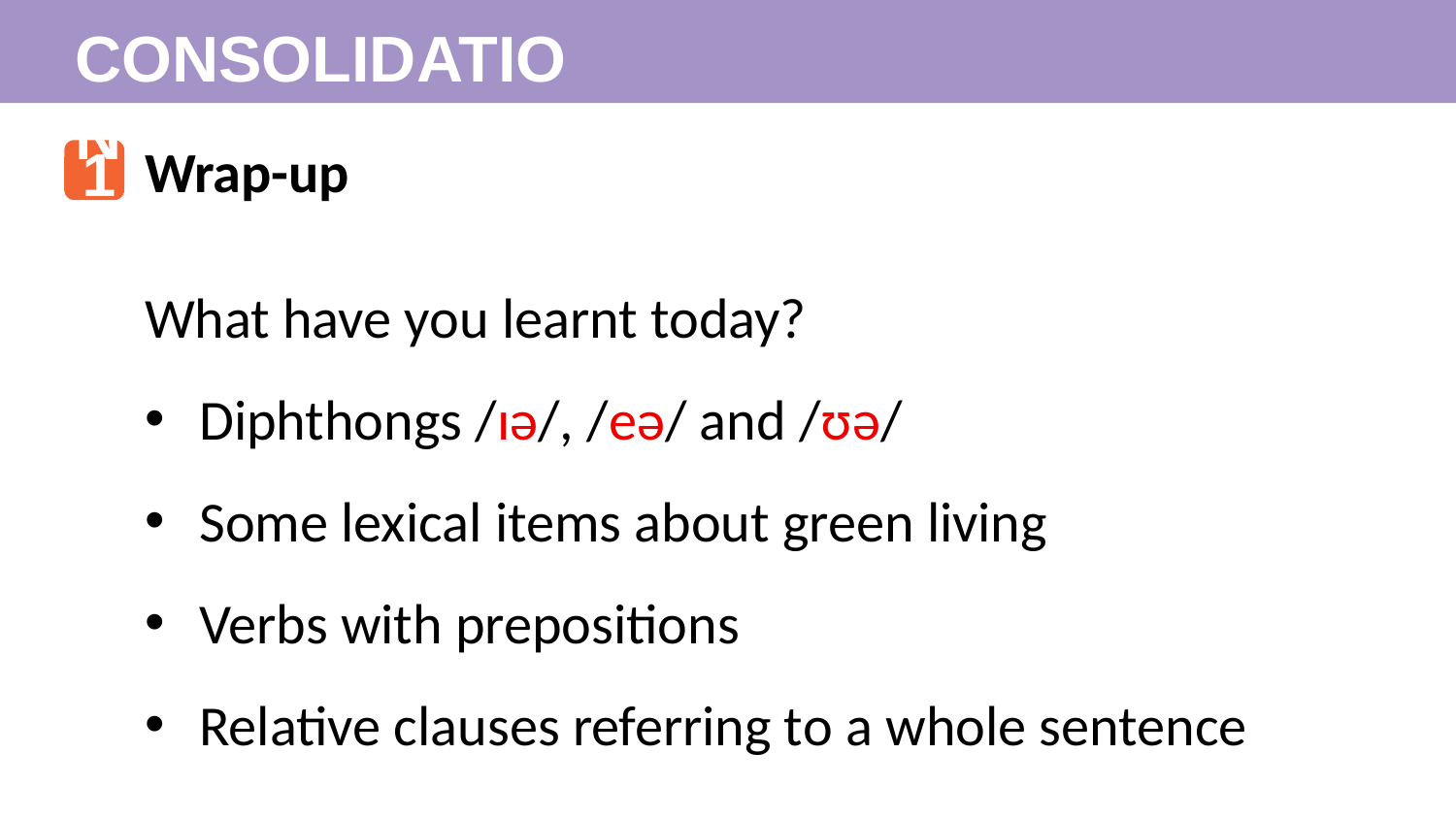

CONSOLIDATION
1
Wrap-up

What have you learnt today?
Diphthongs /ɪə/, /eə/ and /ʊə/
Some lexical items about green living
Verbs with prepositions
Relative clauses referring to a whole sentence